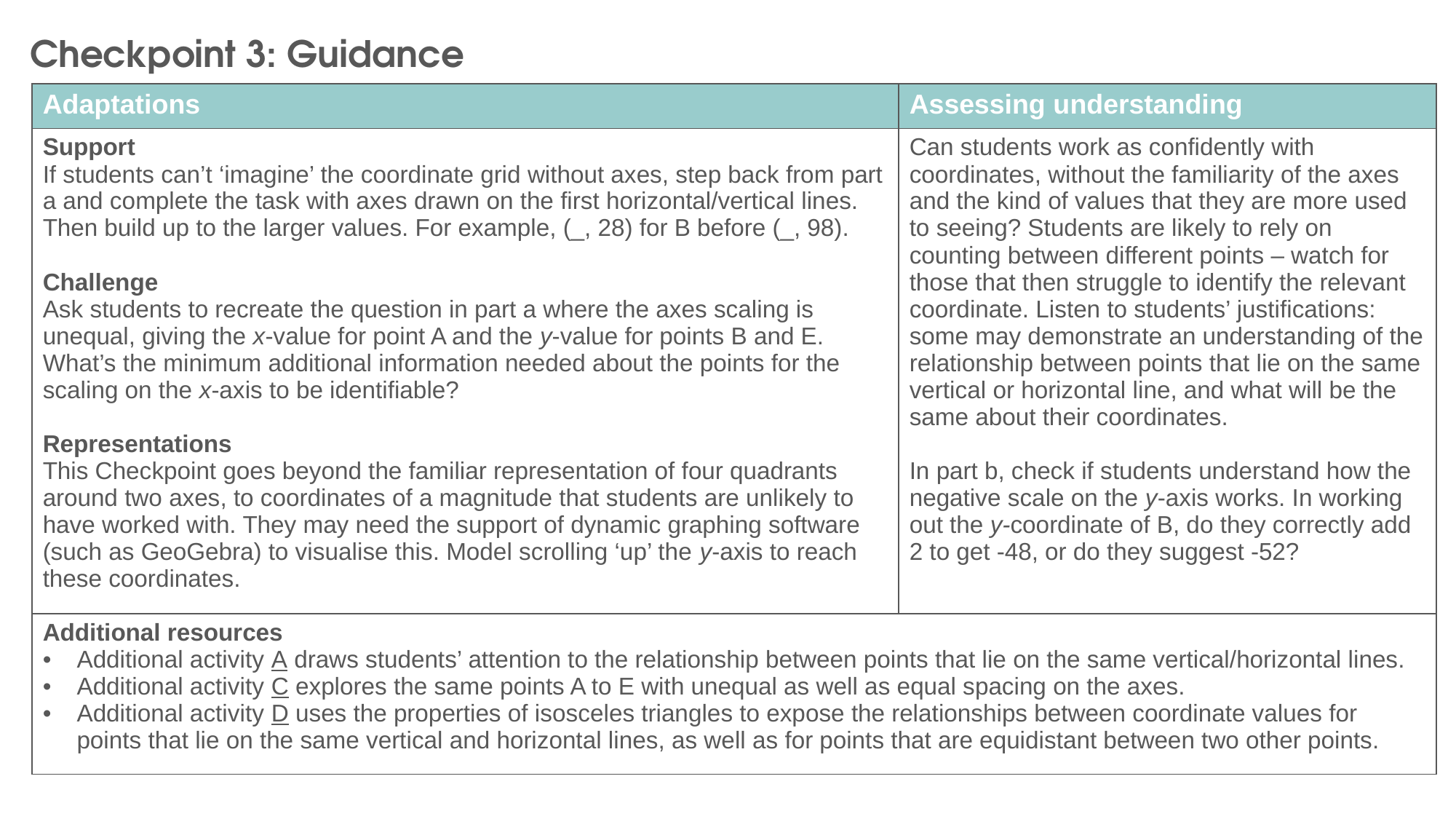

Checkpoint 3: Guidance
| Adaptations | Assessing understanding |
| --- | --- |
| Support If students can’t ‘imagine’ the coordinate grid without axes, step back from part a and complete the task with axes drawn on the first horizontal/vertical lines. Then build up to the larger values. For example, (\_, 28) for B before (\_, 98). Challenge Ask students to recreate the question in part a where the axes scaling is unequal, giving the x-value for point A and the y-value for points B and E. What’s the minimum additional information needed about the points for the scaling on the x-axis to be identifiable? Representations This Checkpoint goes beyond the familiar representation of four quadrants around two axes, to coordinates of a magnitude that students are unlikely to have worked with. They may need the support of dynamic graphing software (such as GeoGebra) to visualise this. Model scrolling ‘up’ the y-axis to reach these coordinates. | Can students work as confidently with coordinates, without the familiarity of the axes and the kind of values that they are more used to seeing? Students are likely to rely on counting between different points – watch for those that then struggle to identify the relevant coordinate. Listen to students’ justifications: some may demonstrate an understanding of the relationship between points that lie on the same vertical or horizontal line, and what will be the same about their coordinates. In part b, check if students understand how the negative scale on the y-axis works. In working out the y-coordinate of B, do they correctly add 2 to get -48, or do they suggest -52? |
| Additional resources Additional activity A draws students’ attention to the relationship between points that lie on the same vertical/horizontal lines. Additional activity C explores the same points A to E with unequal as well as equal spacing on the axes. Additional activity D uses the properties of isosceles triangles to expose the relationships between coordinate values for points that lie on the same vertical and horizontal lines, as well as for points that are equidistant between two other points. |  |